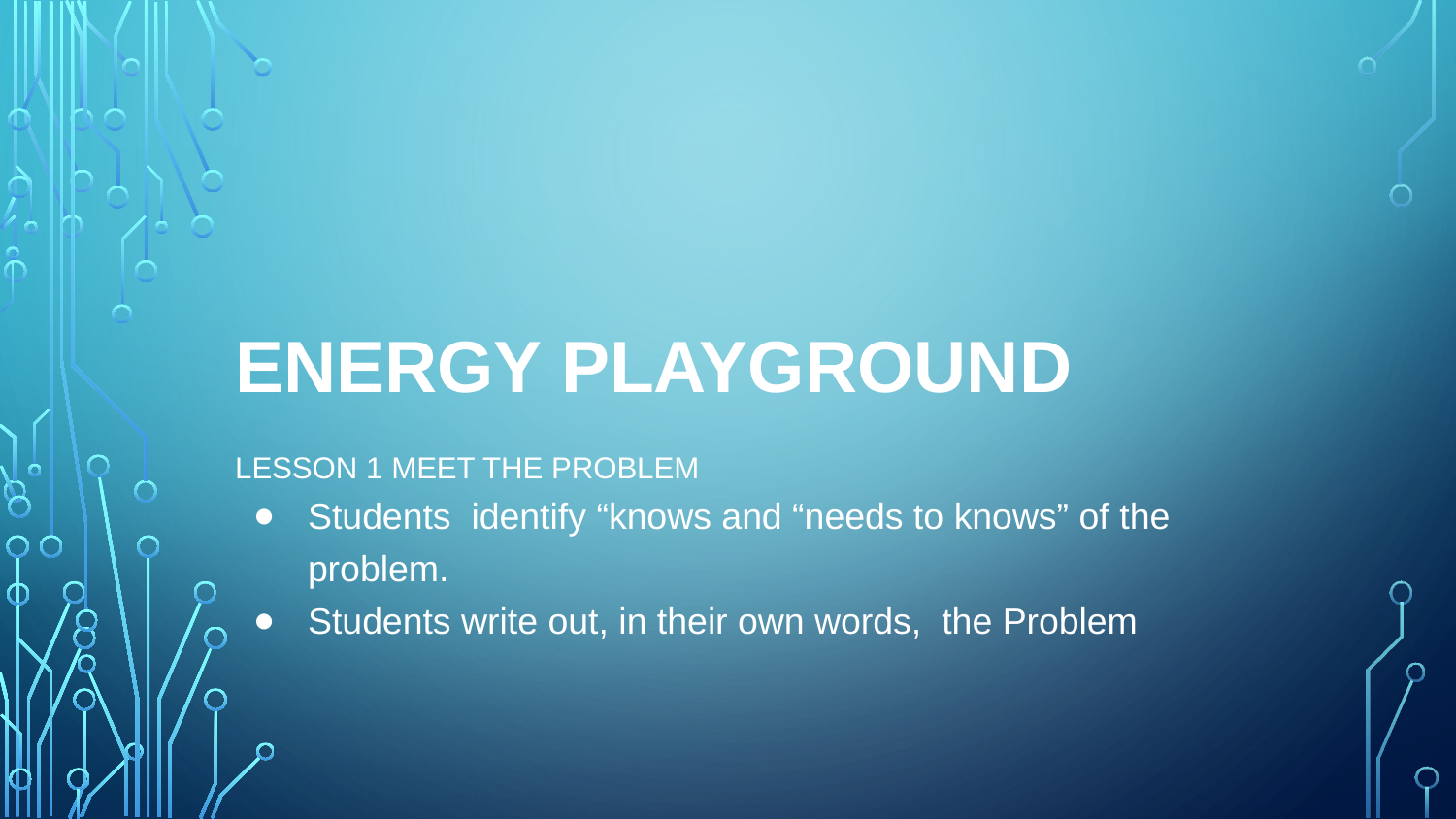

# ENERGY PLAYGROUND
LESSON 1 MEET THE PROBLEM
Students  identify “knows and “needs to knows” of the problem.
Students write out, in their own words,  the Problem